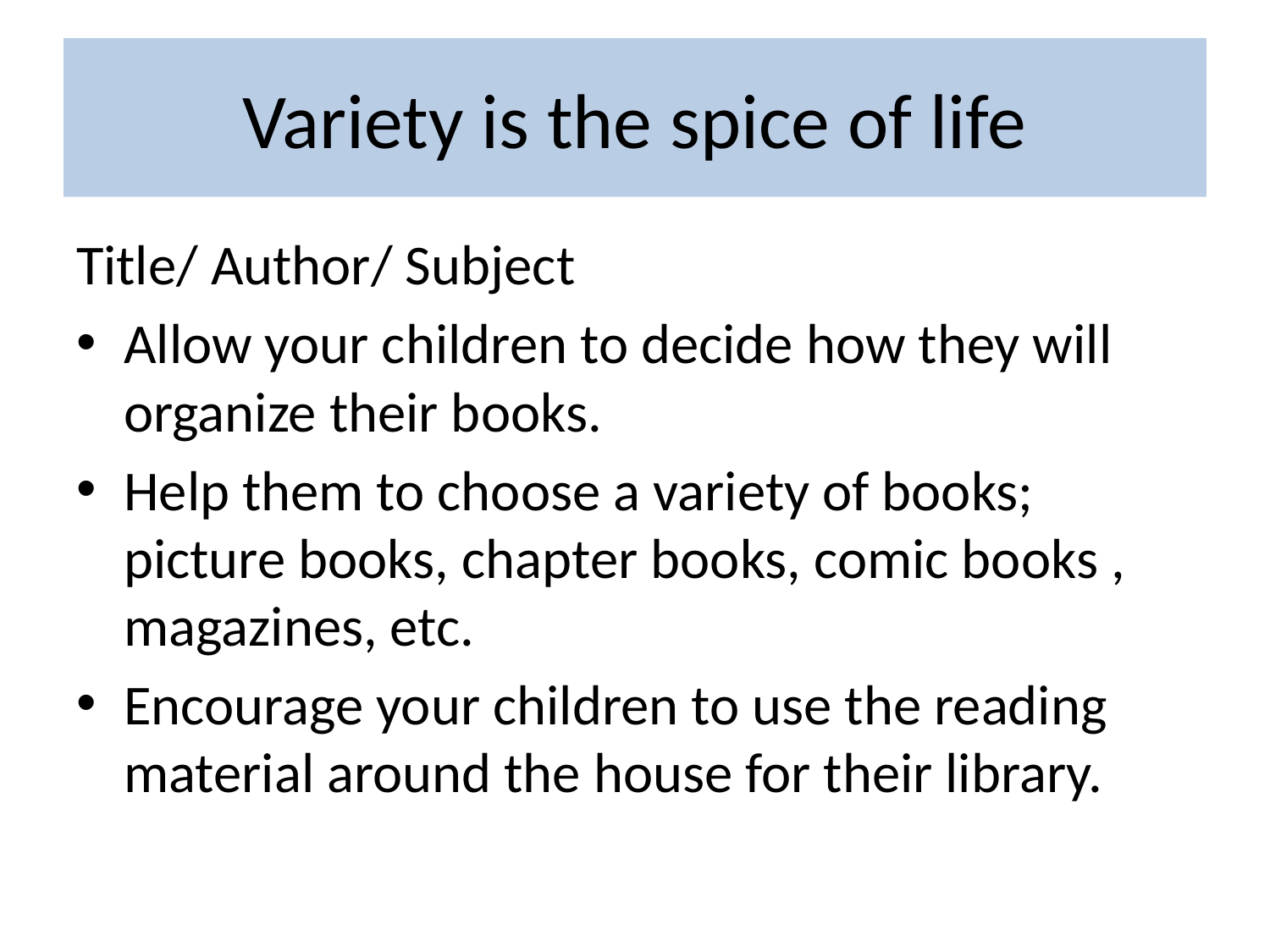

# Variety is the spice of life
Title/ Author/ Subject
Allow your children to decide how they will organize their books.
Help them to choose a variety of books; picture books, chapter books, comic books , magazines, etc.
Encourage your children to use the reading material around the house for their library.